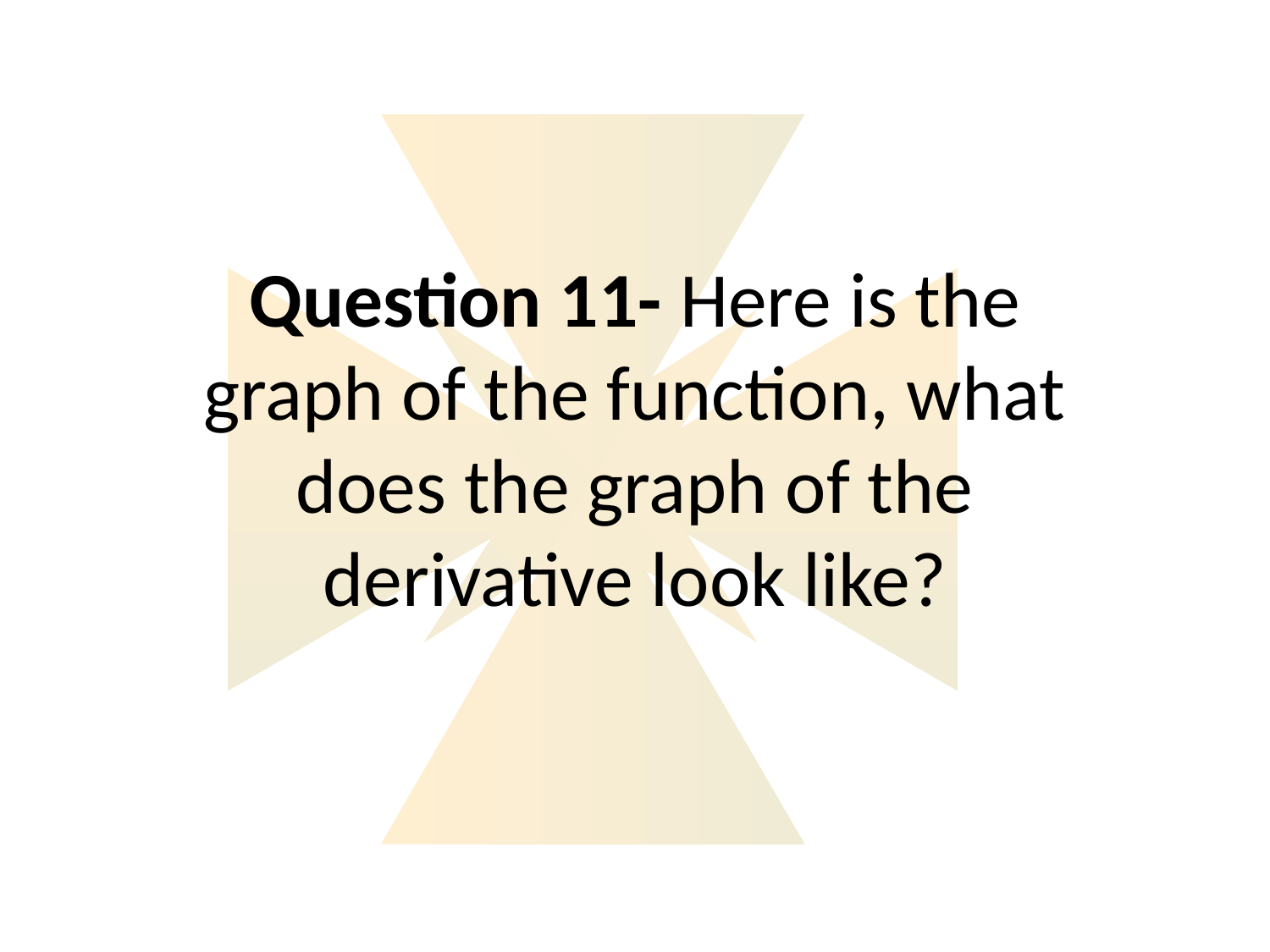

Question 11- Here is the graph of the function, what does the graph of the derivative look like?